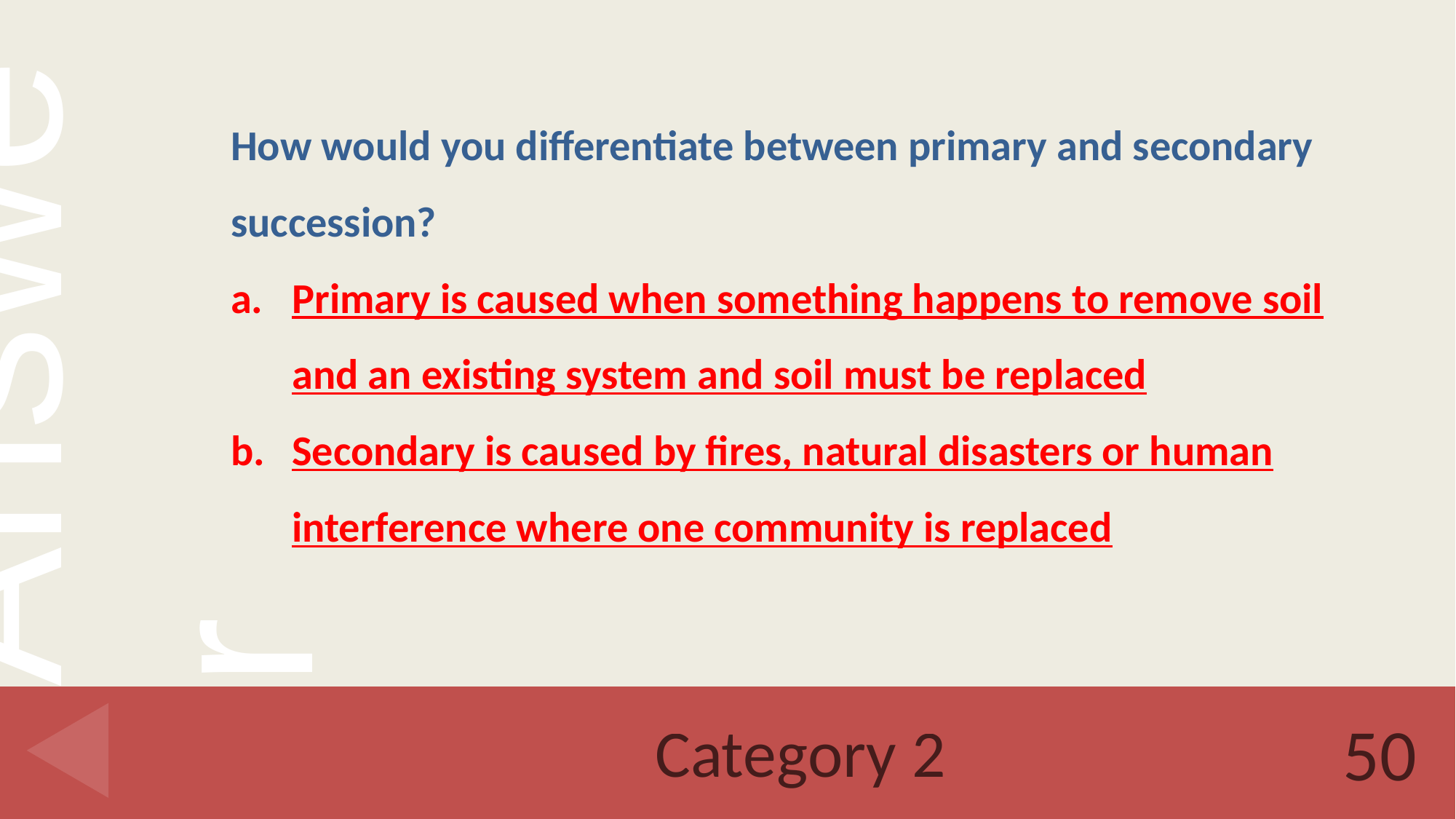

How would you differentiate between primary and secondary succession?
Primary is caused when something happens to remove soil and an existing system and soil must be replaced
Secondary is caused by fires, natural disasters or human interference where one community is replaced

# Category 2
50